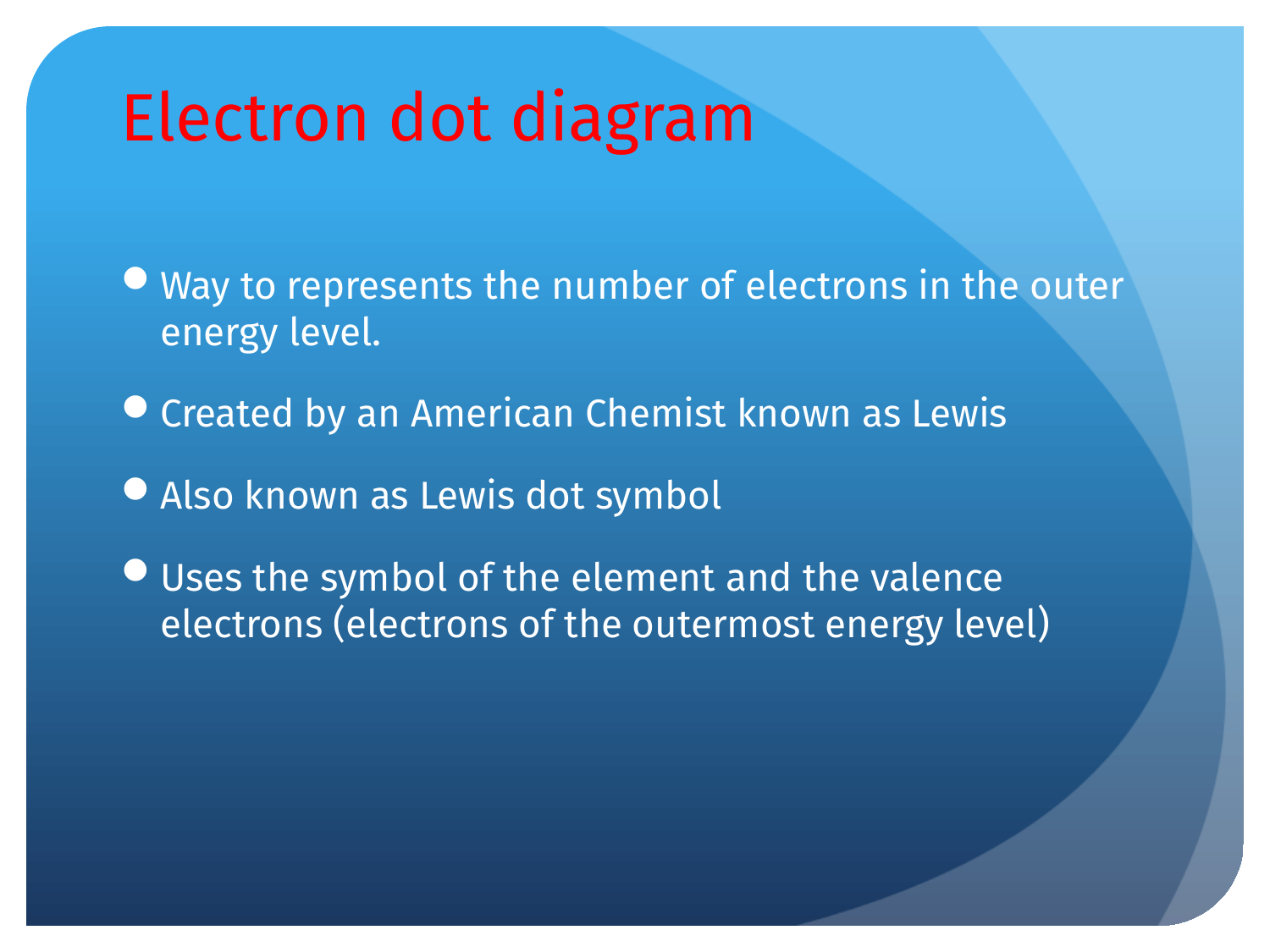

# Electron dot diagram
Way to represents the number of electrons in the outer energy level.
Created by an American Chemist known as Lewis
Also known as Lewis dot symbol
Uses the symbol of the element and the valence electrons (electrons of the outermost energy level)